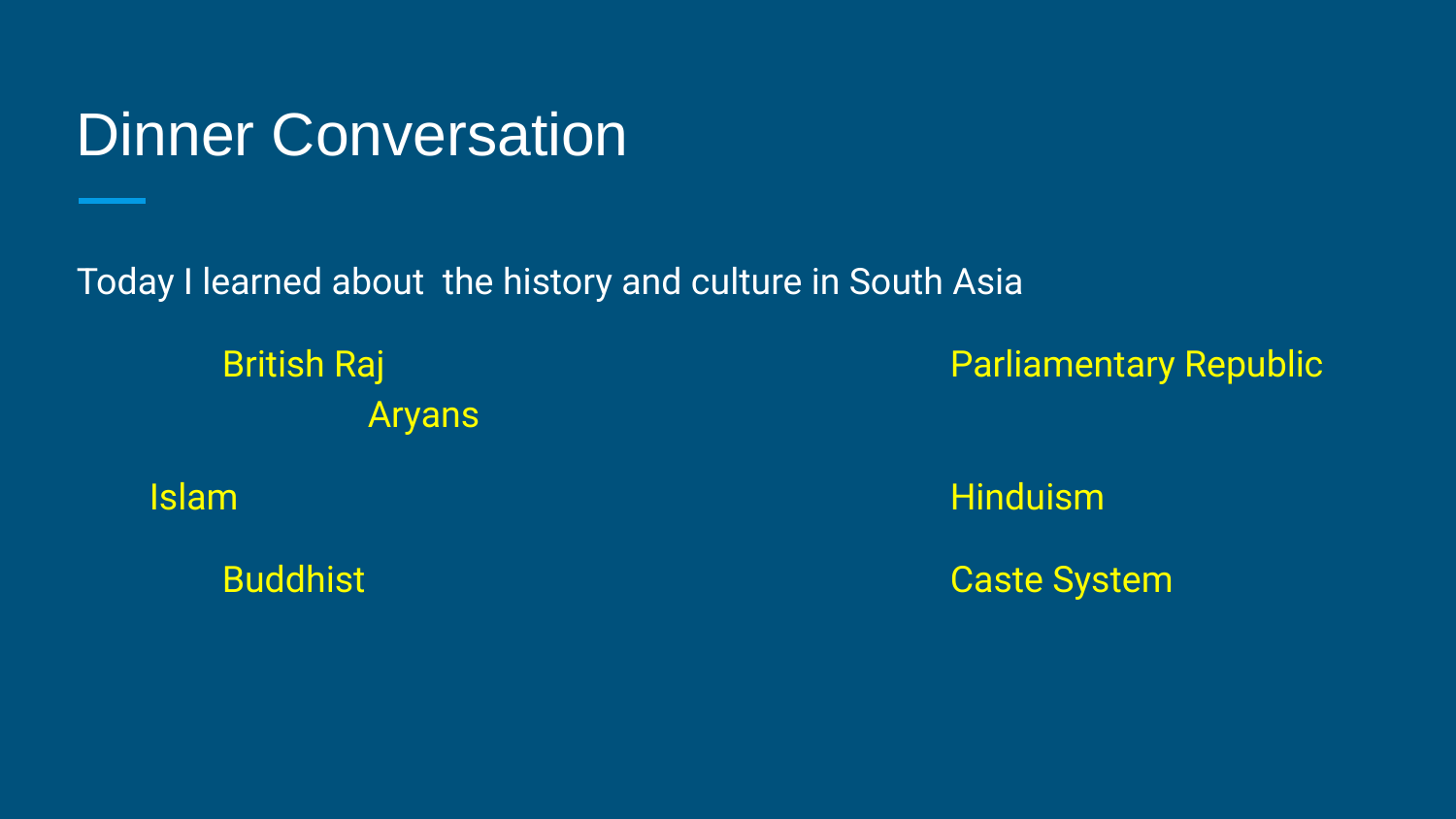

# Dinner Conversation
Today I learned about  the history and culture in South Asia
	British Raj				Parliamentary Republic		Aryans
Islam					Hinduism
	Buddhist					Caste System